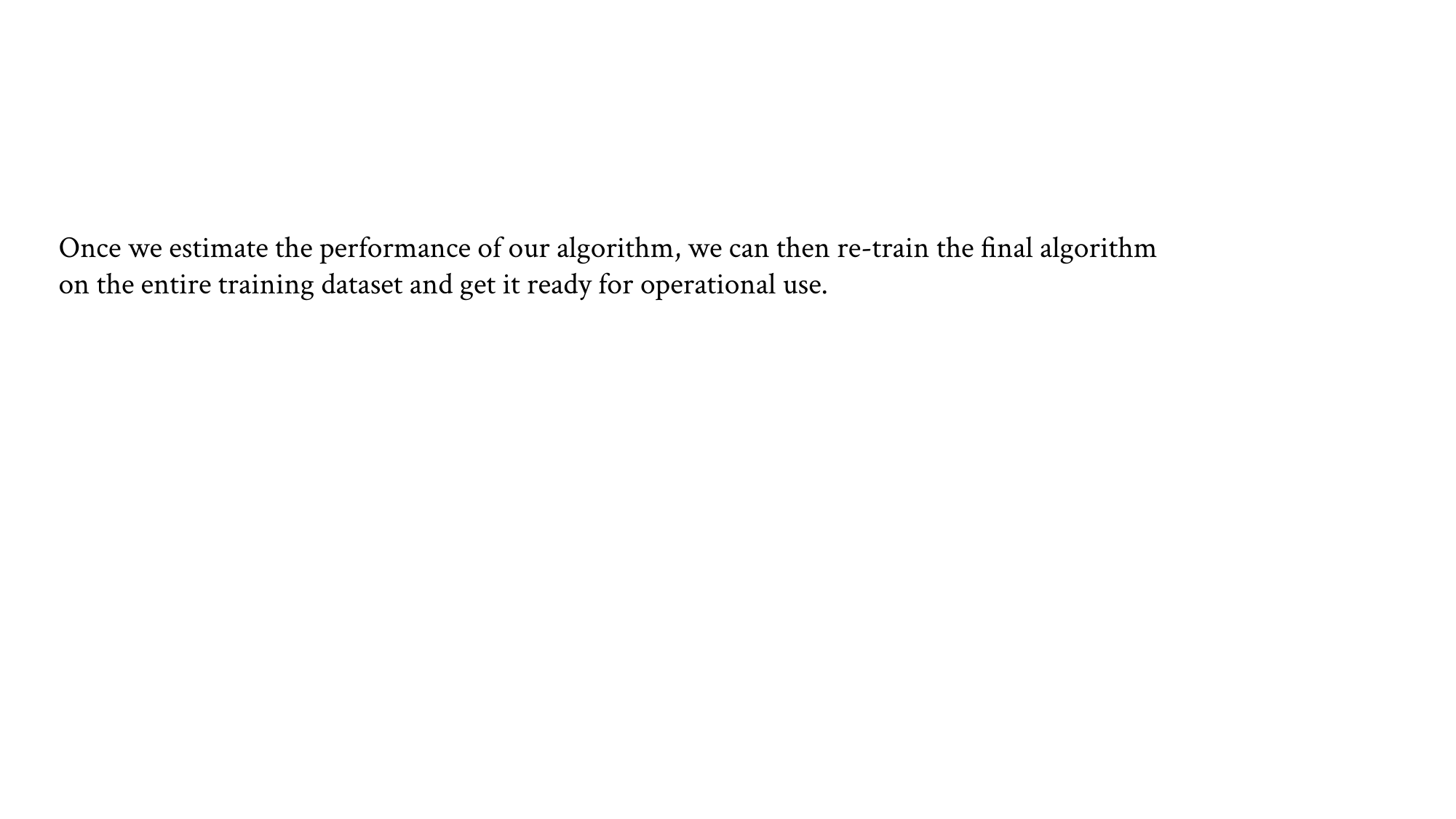

Once we estimate the performance of our algorithm, we can then re-train the final algorithm on the entire training dataset and get it ready for operational use.